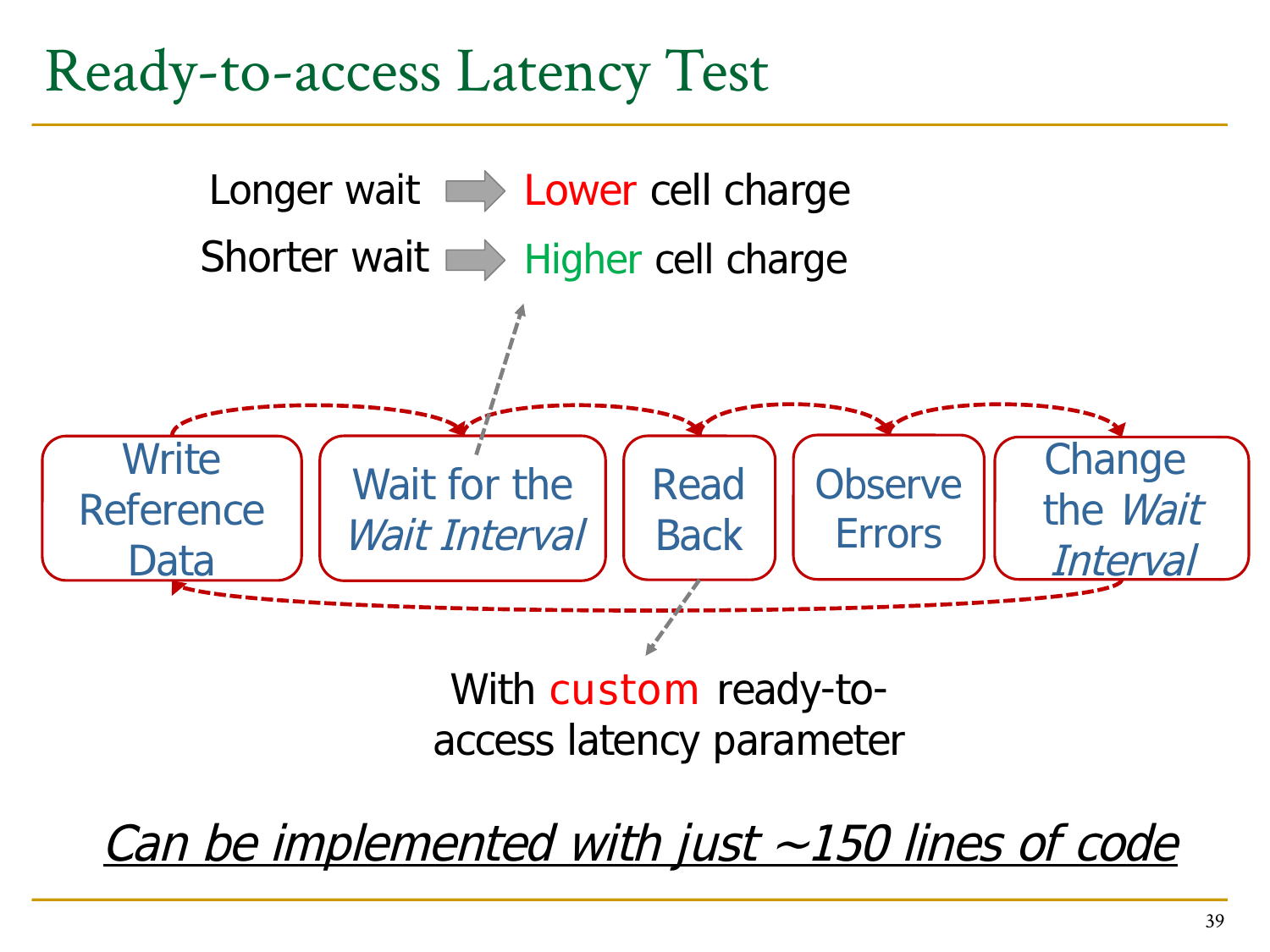

# Ready-to-access Latency Test
Lower cell charge
Longer wait

Shorter wait
Higher cell charge

Observe Errors
Wait for the
Wait Interval
Read Back
Write Reference Data
Change
the Wait Interval
With custom ready-to-access latency parameter
Can be implemented with just ~150 lines of code
39